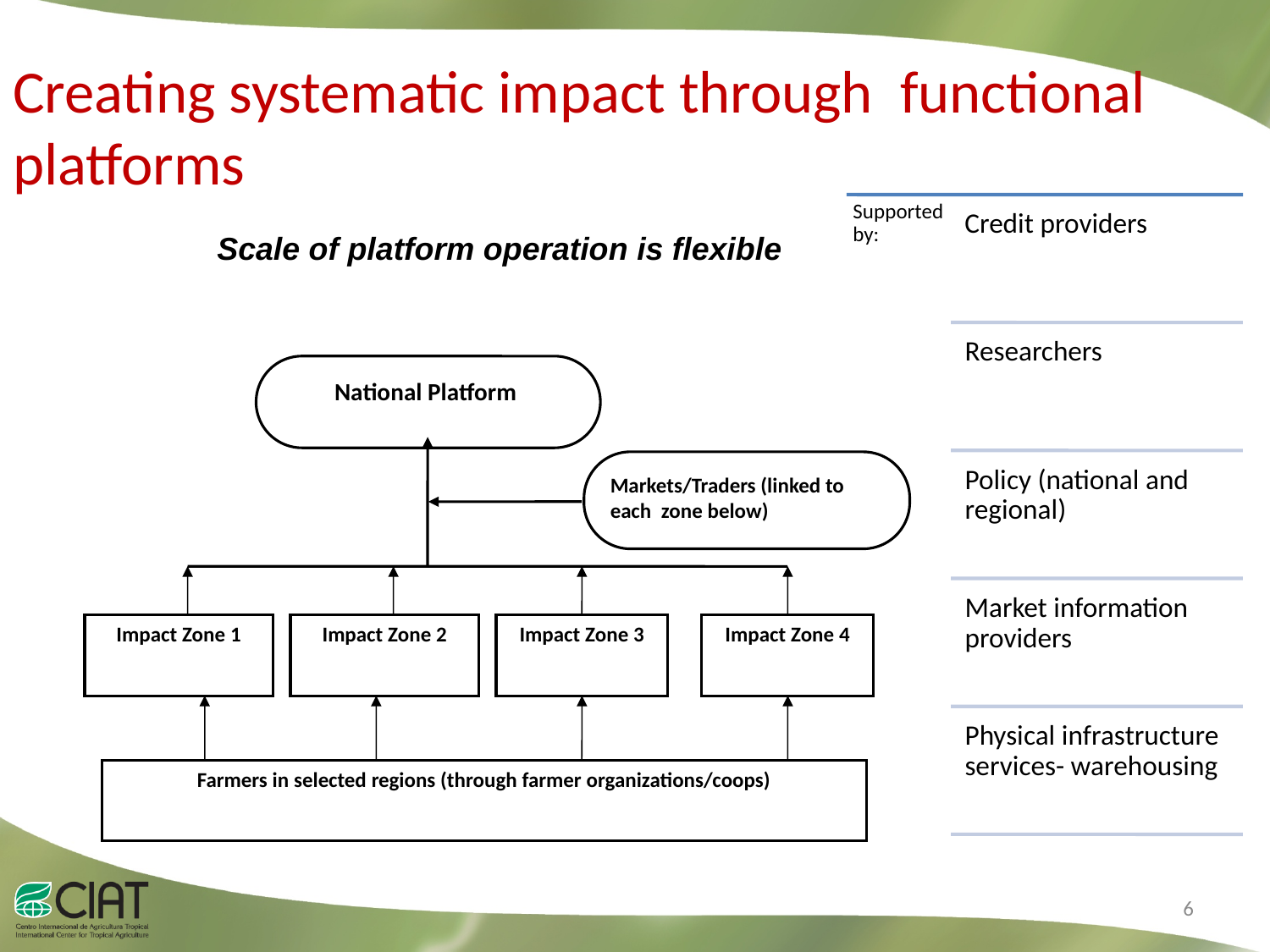

Creating systematic impact through  functional platforms

National Platform

Markets/Traders (linked to each  zone below)

Impact Zone 1
Impact Zone 2
Impact Zone 3
Impact Zone 4

Farmers in selected regions (through farmer organizations/coops)

Supported by:
Credit providers
Researchers
Policy (national and regional)
Market information providers
Physical infrastructure services- warehousing
Scale of platform operation is flexible
6